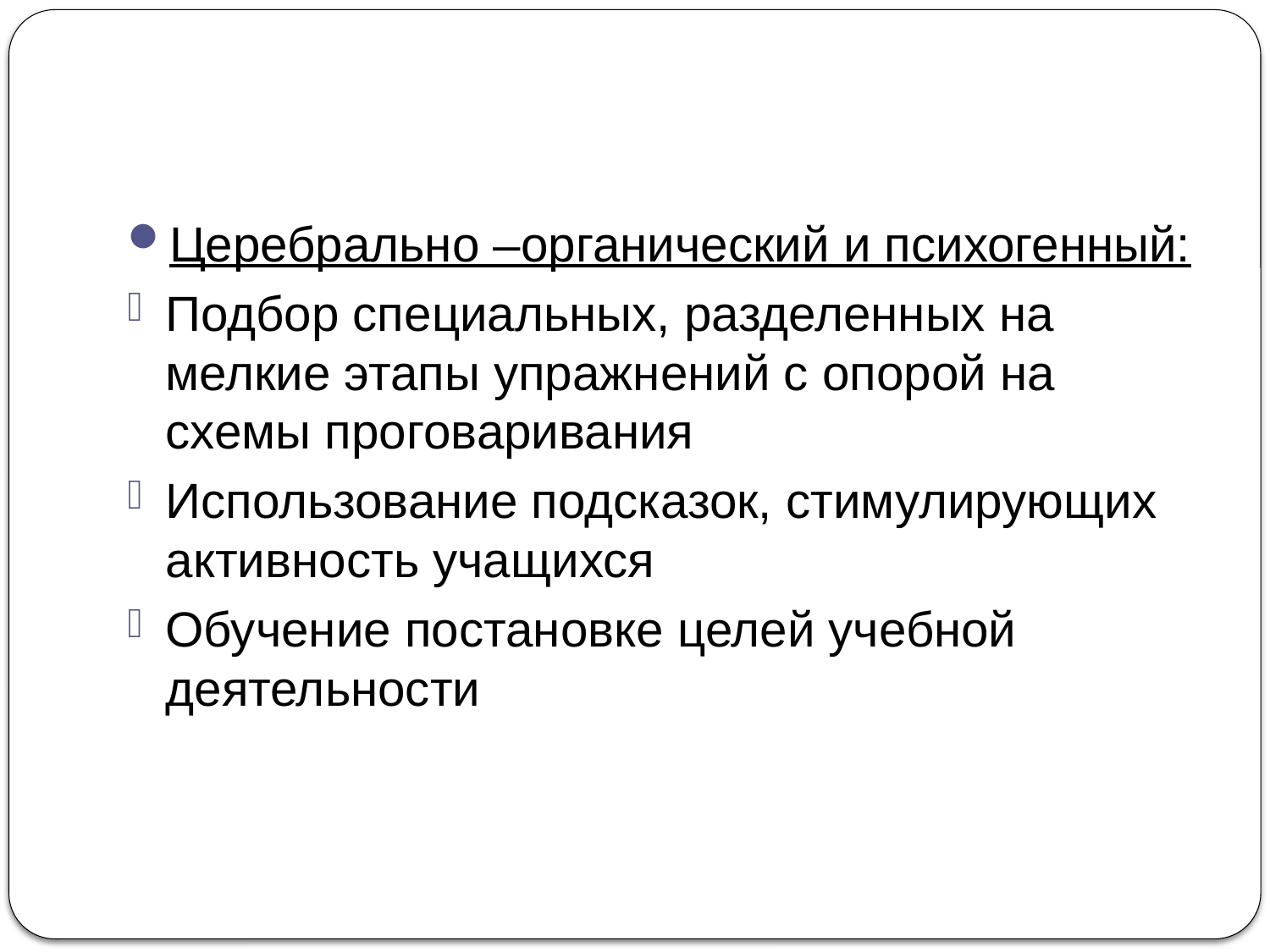

#
Церебрально –органический и психогенный:
Подбор специальных, разделенных на мелкие этапы упражнений с опорой на схемы проговаривания
Использование подсказок, стимулирующих активность учащихся
Обучение постановке целей учебной деятельности